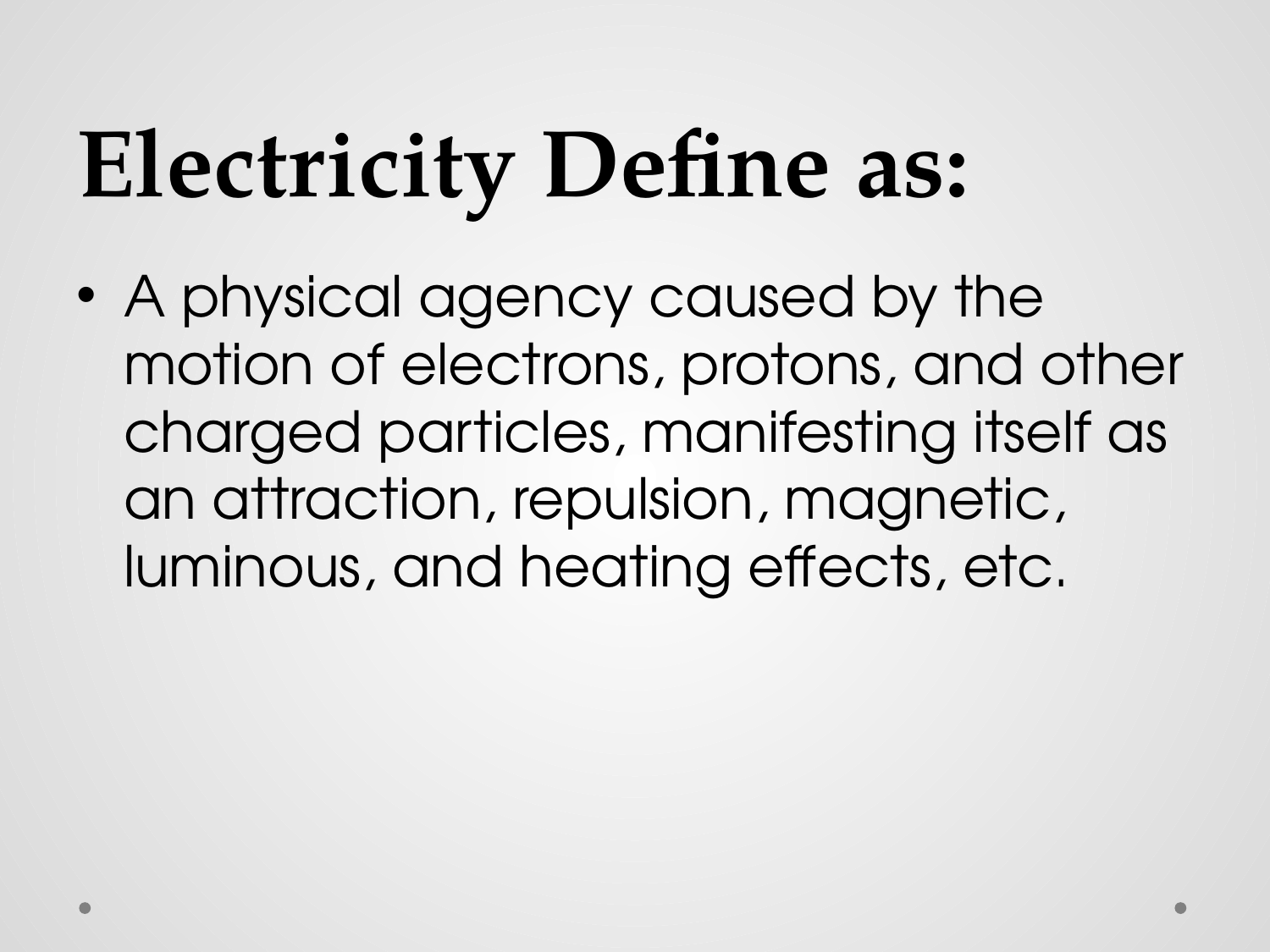

# Electricity Define as:
A physical agency caused by the motion of electrons, protons, and other charged particles, manifesting itself as an attraction, repulsion, magnetic, luminous, and heating effects, etc.